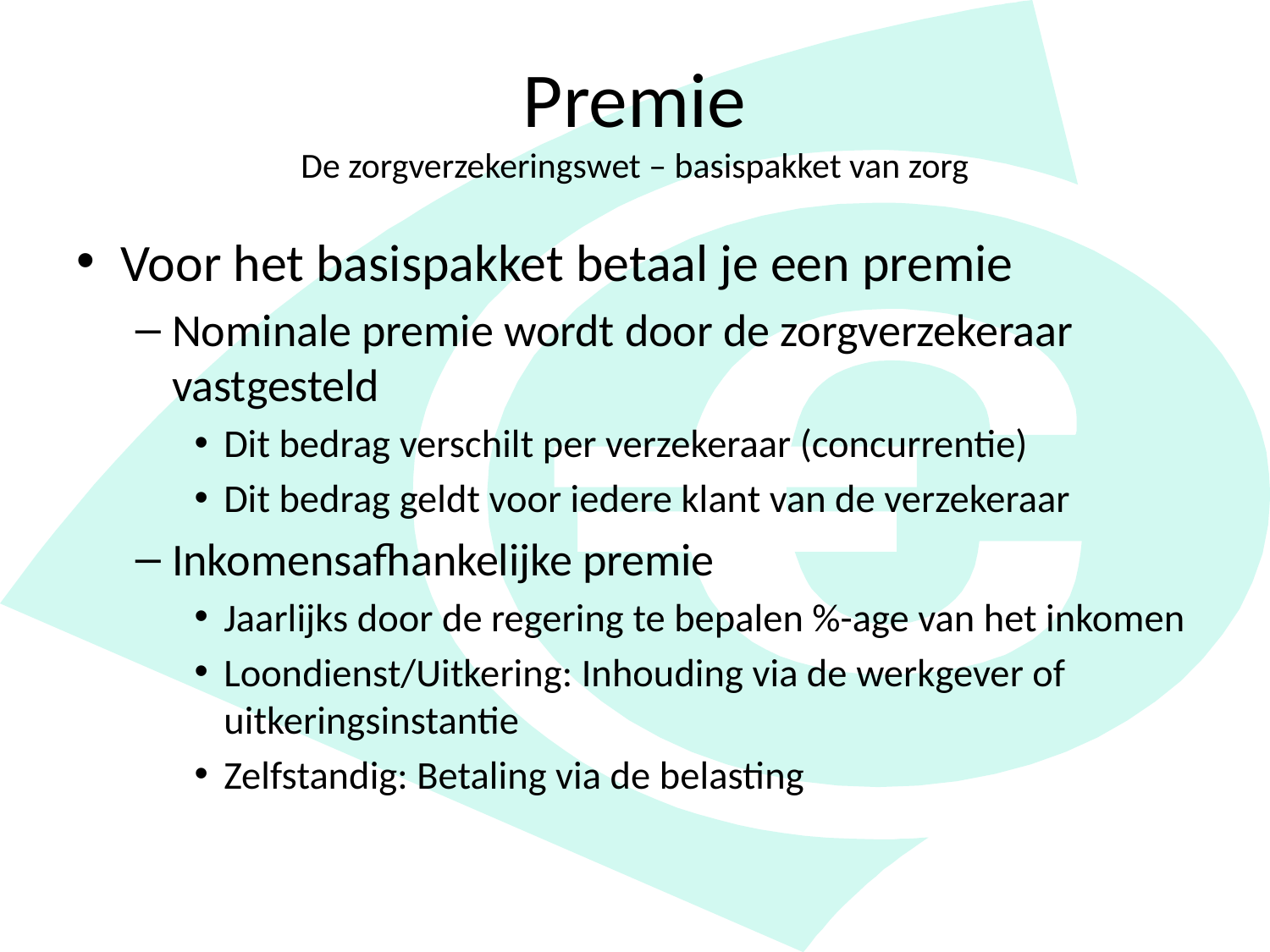

# Premie De zorgverzekeringswet – basispakket van zorg
Voor het basispakket betaal je een premie
Nominale premie wordt door de zorgverzekeraar vastgesteld
Dit bedrag verschilt per verzekeraar (concurrentie)
Dit bedrag geldt voor iedere klant van de verzekeraar
Inkomensafhankelijke premie
Jaarlijks door de regering te bepalen %-age van het inkomen
Loondienst/Uitkering: Inhouding via de werkgever of uitkeringsinstantie
Zelfstandig: Betaling via de belasting